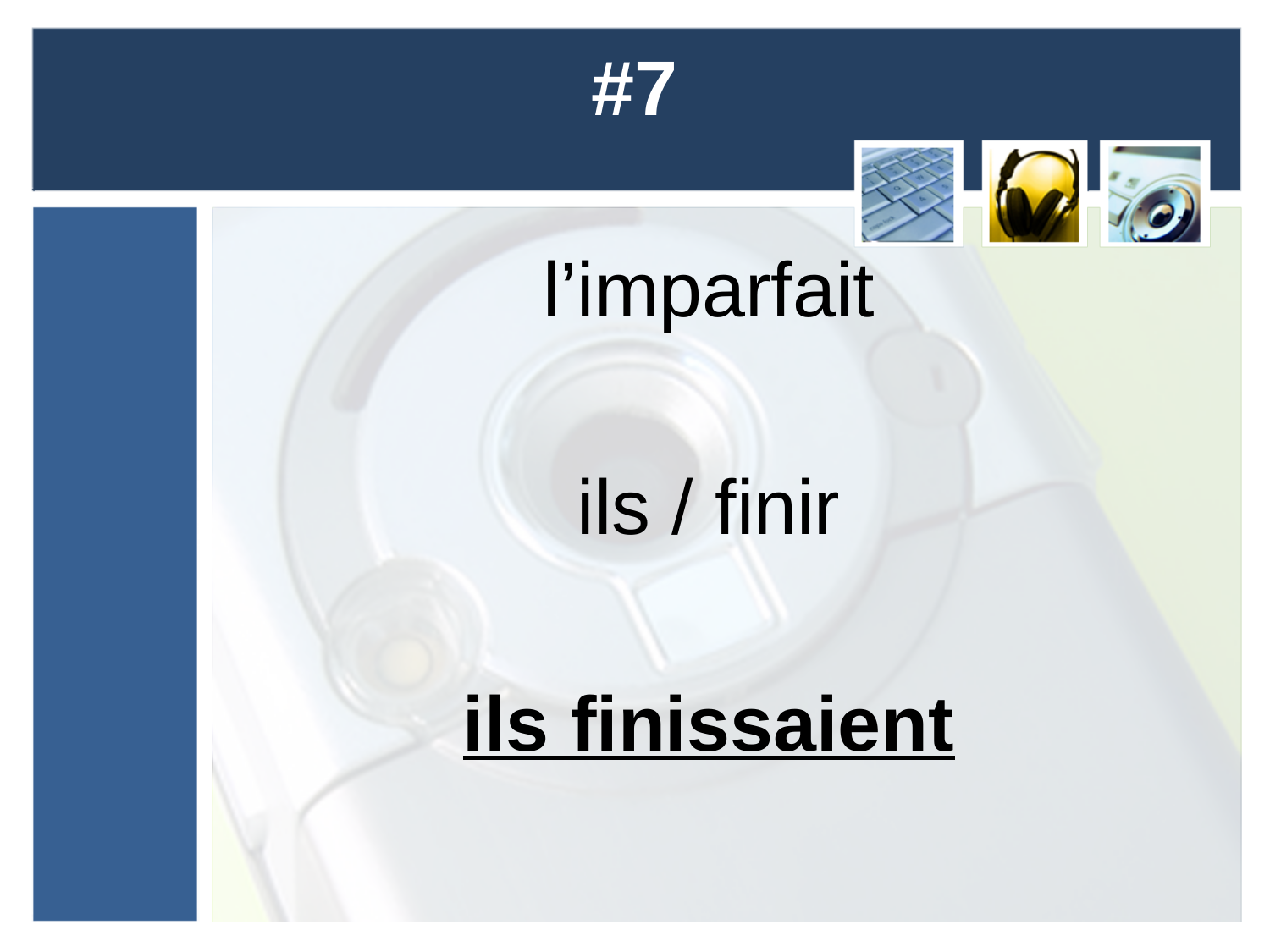

# #7
l’imparfait

ils / finir

ils finissaient